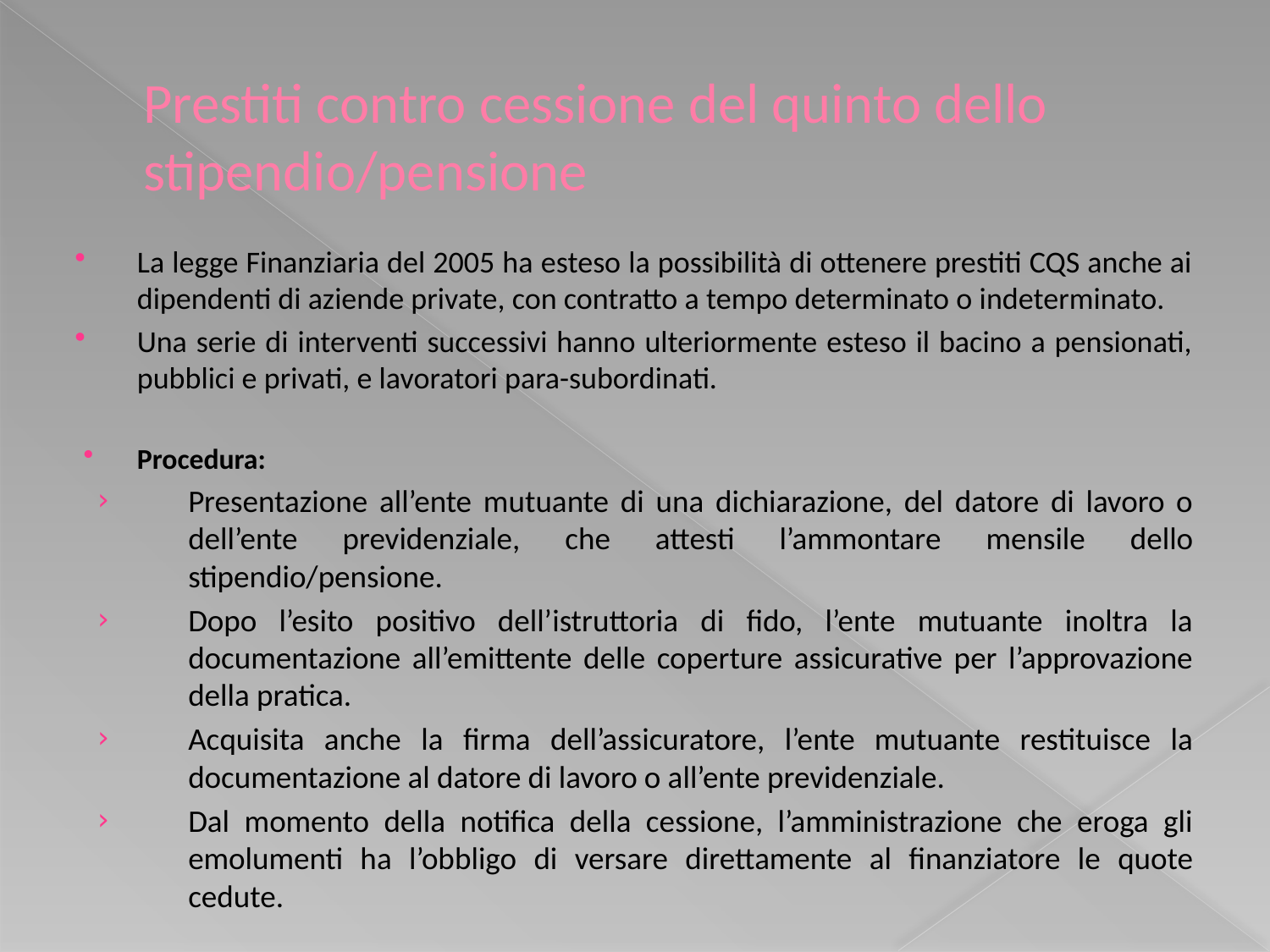

# Prestiti contro cessione del quinto dello stipendio/pensione
La legge Finanziaria del 2005 ha esteso la possibilità di ottenere prestiti CQS anche ai dipendenti di aziende private, con contratto a tempo determinato o indeterminato.
Una serie di interventi successivi hanno ulteriormente esteso il bacino a pensionati, pubblici e privati, e lavoratori para-subordinati.

Procedura:
Presentazione all’ente mutuante di una dichiarazione, del datore di lavoro o dell’ente previdenziale, che attesti l’ammontare mensile dello stipendio/pensione.
Dopo l’esito positivo dell’istruttoria di fido, l’ente mutuante inoltra la documentazione all’emittente delle coperture assicurative per l’approvazione della pratica.
Acquisita anche la firma dell’assicuratore, l’ente mutuante restituisce la documentazione al datore di lavoro o all’ente previdenziale.
Dal momento della notifica della cessione, l’amministrazione che eroga gli emolumenti ha l’obbligo di versare direttamente al finanziatore le quote cedute.